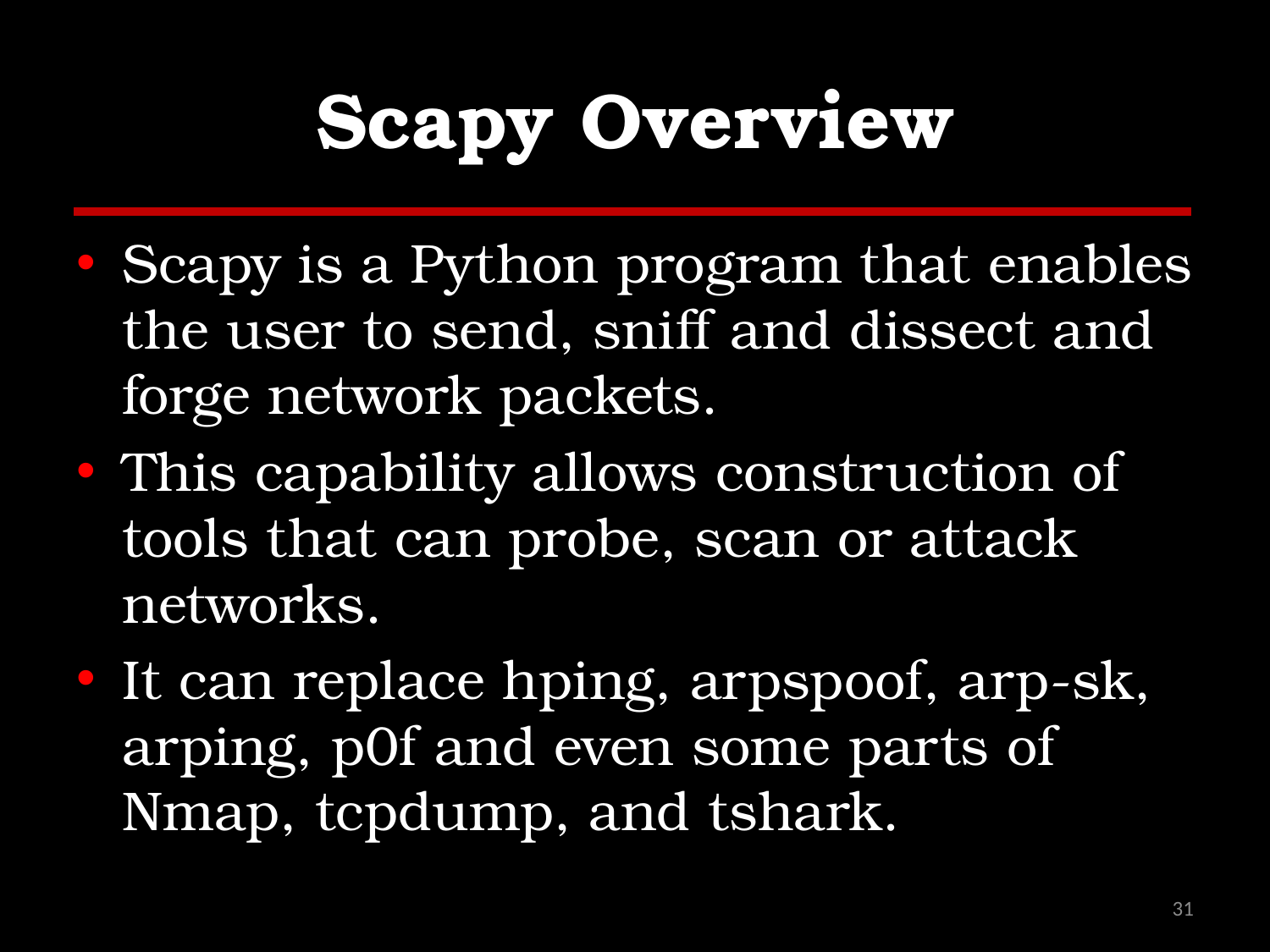

# Scapy Overview
Scapy is a Python program that enables the user to send, sniff and dissect and forge network packets.
This capability allows construction of tools that can probe, scan or attack networks.
It can replace hping, arpspoof, arp-sk, arping, p0f and even some parts of Nmap, tcpdump, and tshark.
31